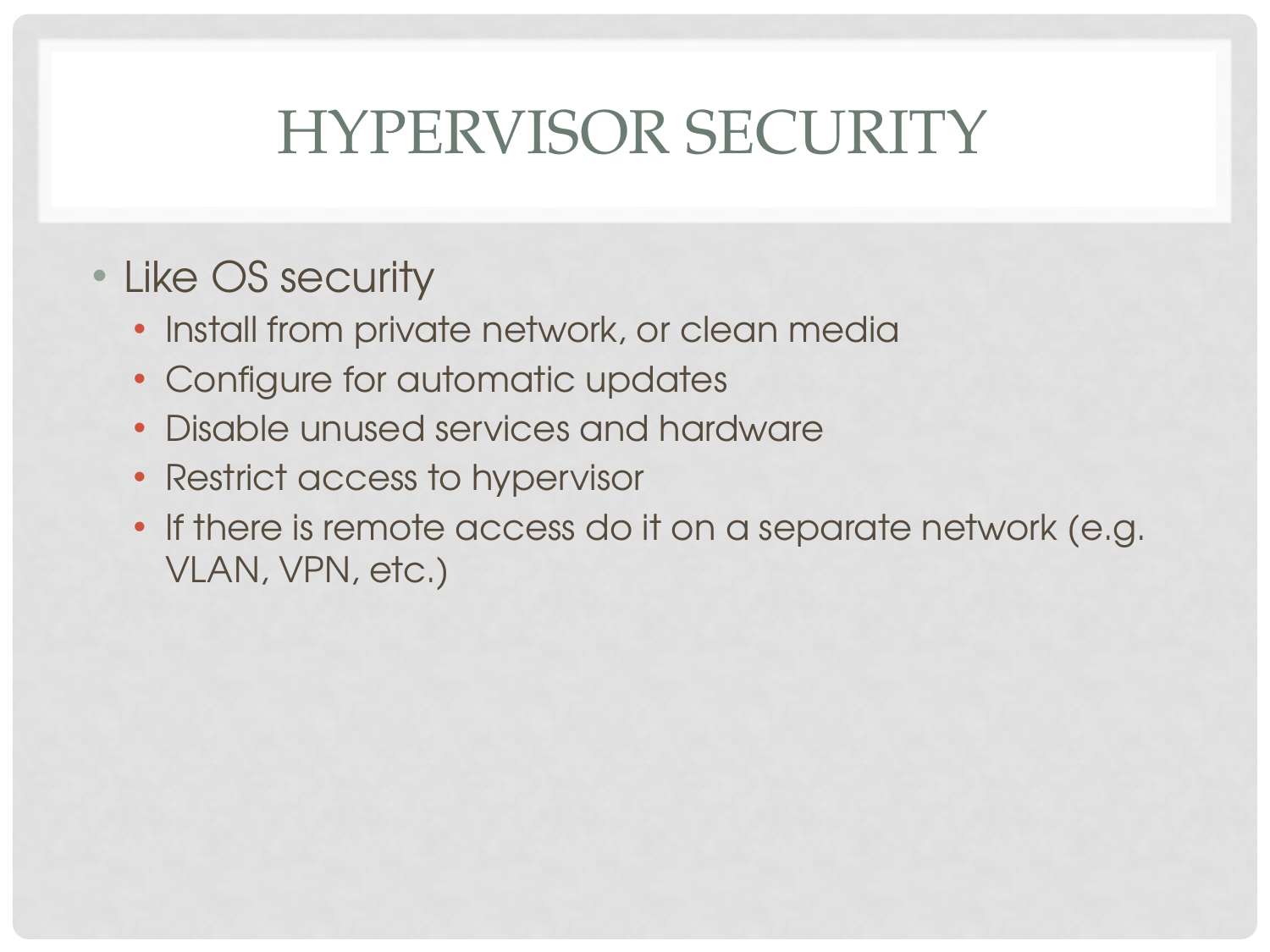

# Hypervisor Security
Like OS security
Install from private network, or clean media
Configure for automatic updates
Disable unused services and hardware
Restrict access to hypervisor
If there is remote access do it on a separate network (e.g. VLAN, VPN, etc.)